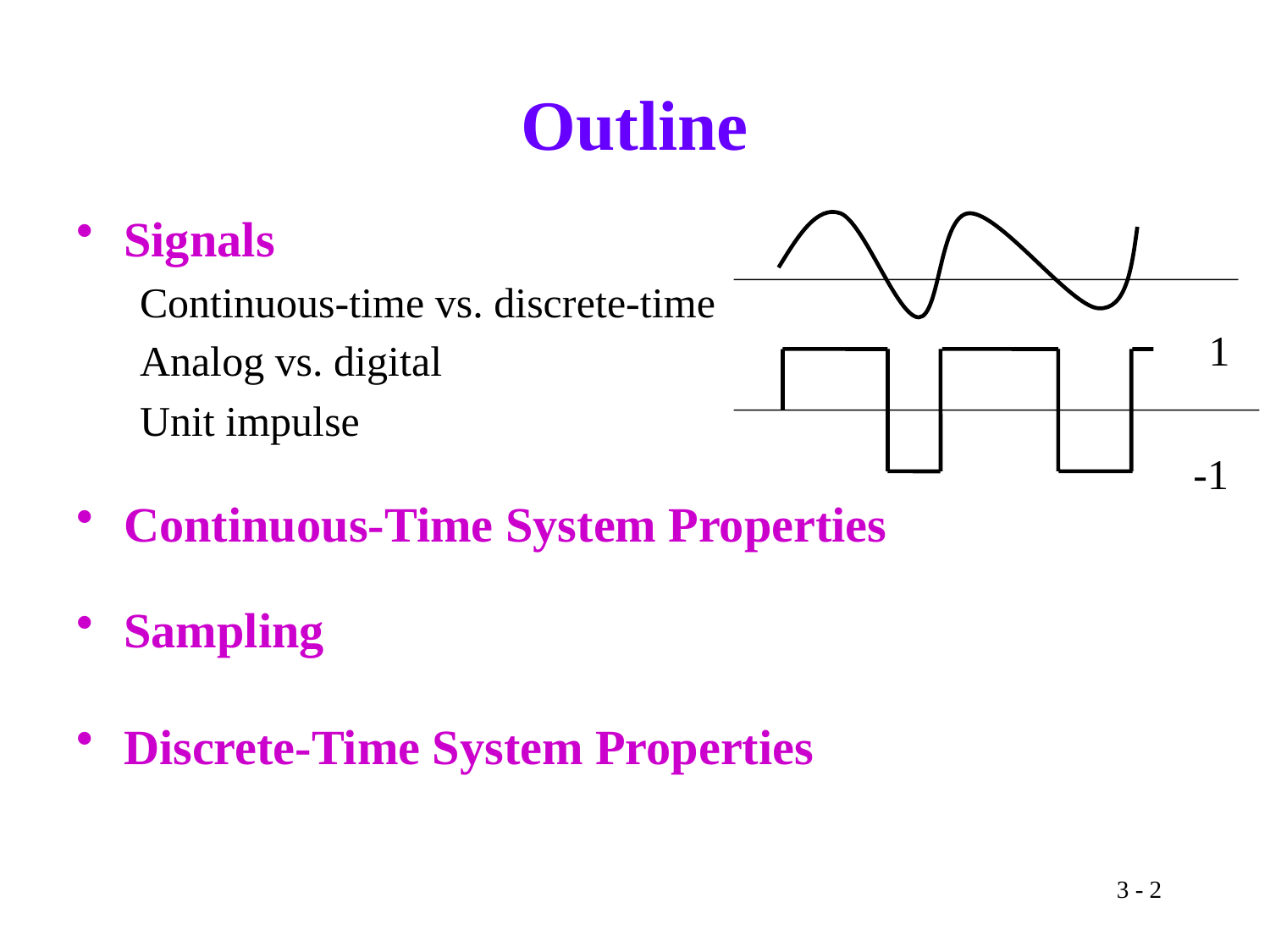

# Outline
Signals
Continuous-time vs. discrete-time
Analog vs. digital
Unit impulse

1

-1

Continuous-Time System Properties
Sampling
Discrete-Time System Properties

3 - 2